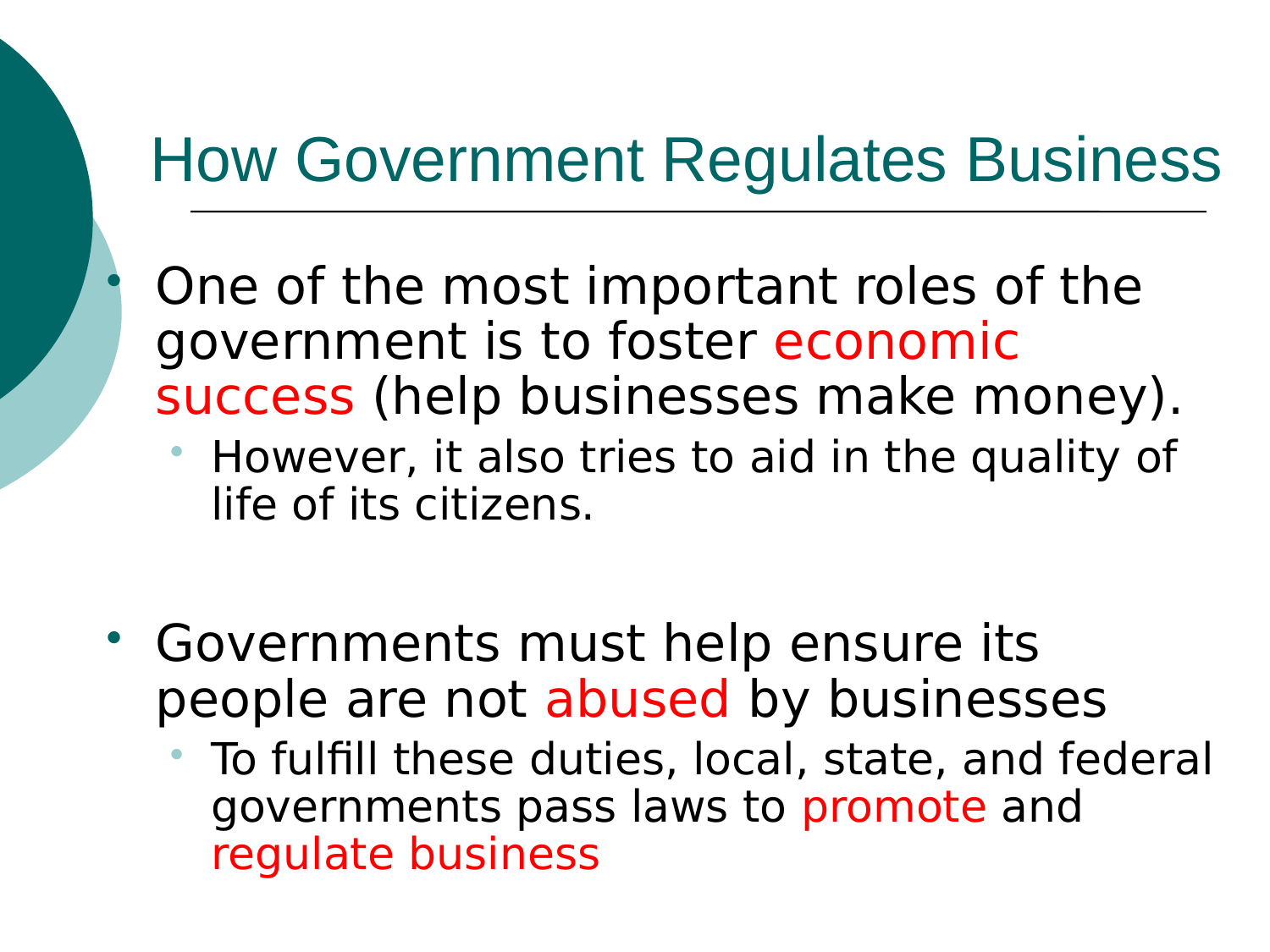

# How Government Regulates Business
One of the most important roles of the government is to foster economic success (help businesses make money).
However, it also tries to aid in the quality of life of its citizens.

Governments must help ensure its people are not abused by businesses
To fulfill these duties, local, state, and federal governments pass laws to promote and regulate business